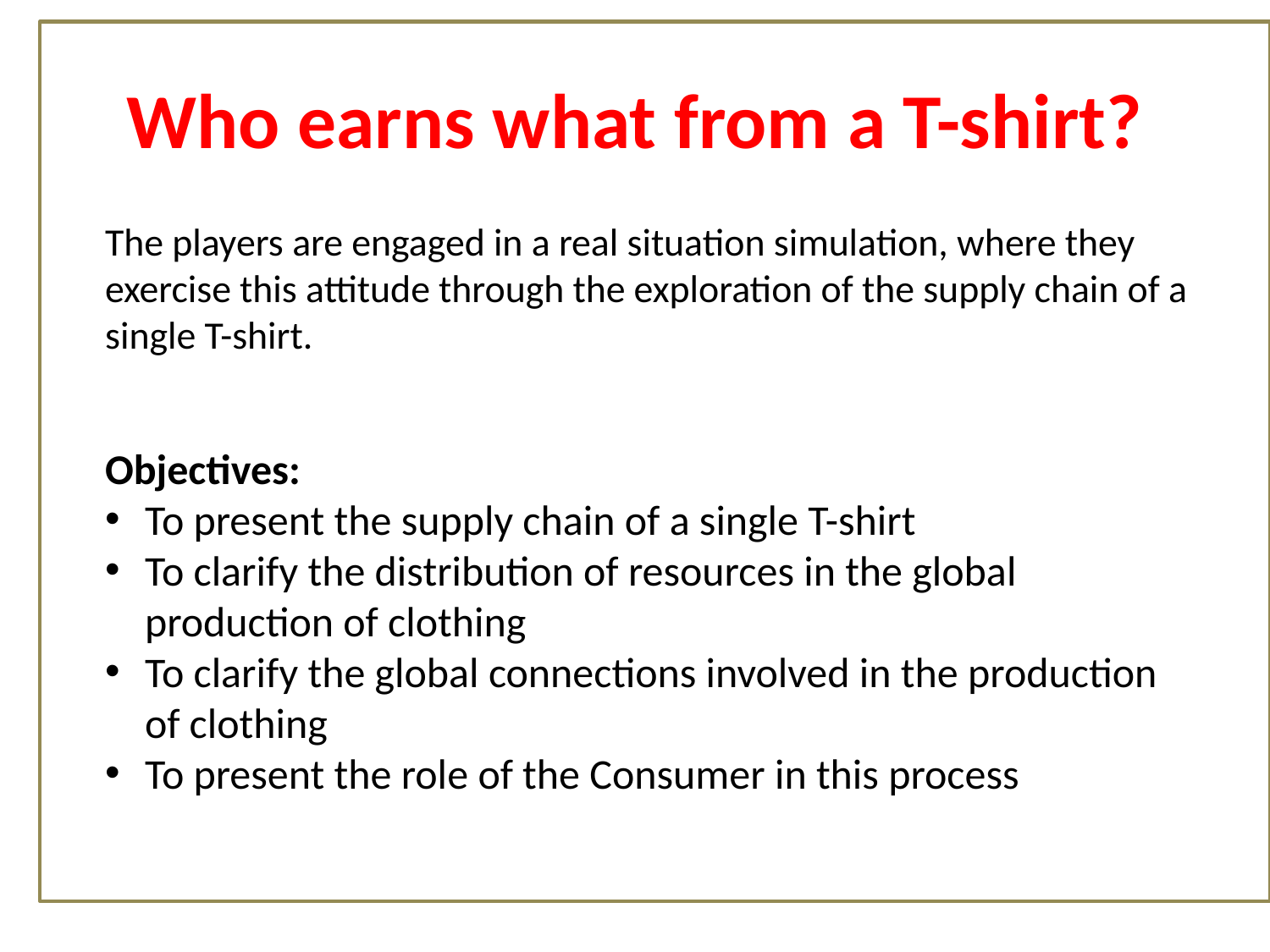

# Who earns what from a T-shirt?
The players are engaged in a real situation simulation, where they exercise this attitude through the exploration of the supply chain of a single T-shirt.
Objectives:
To present the supply chain of a single T-shirt
To clarify the distribution of resources in the global production of clothing
To clarify the global connections involved in the production of clothing
To present the role of the Consumer in this process